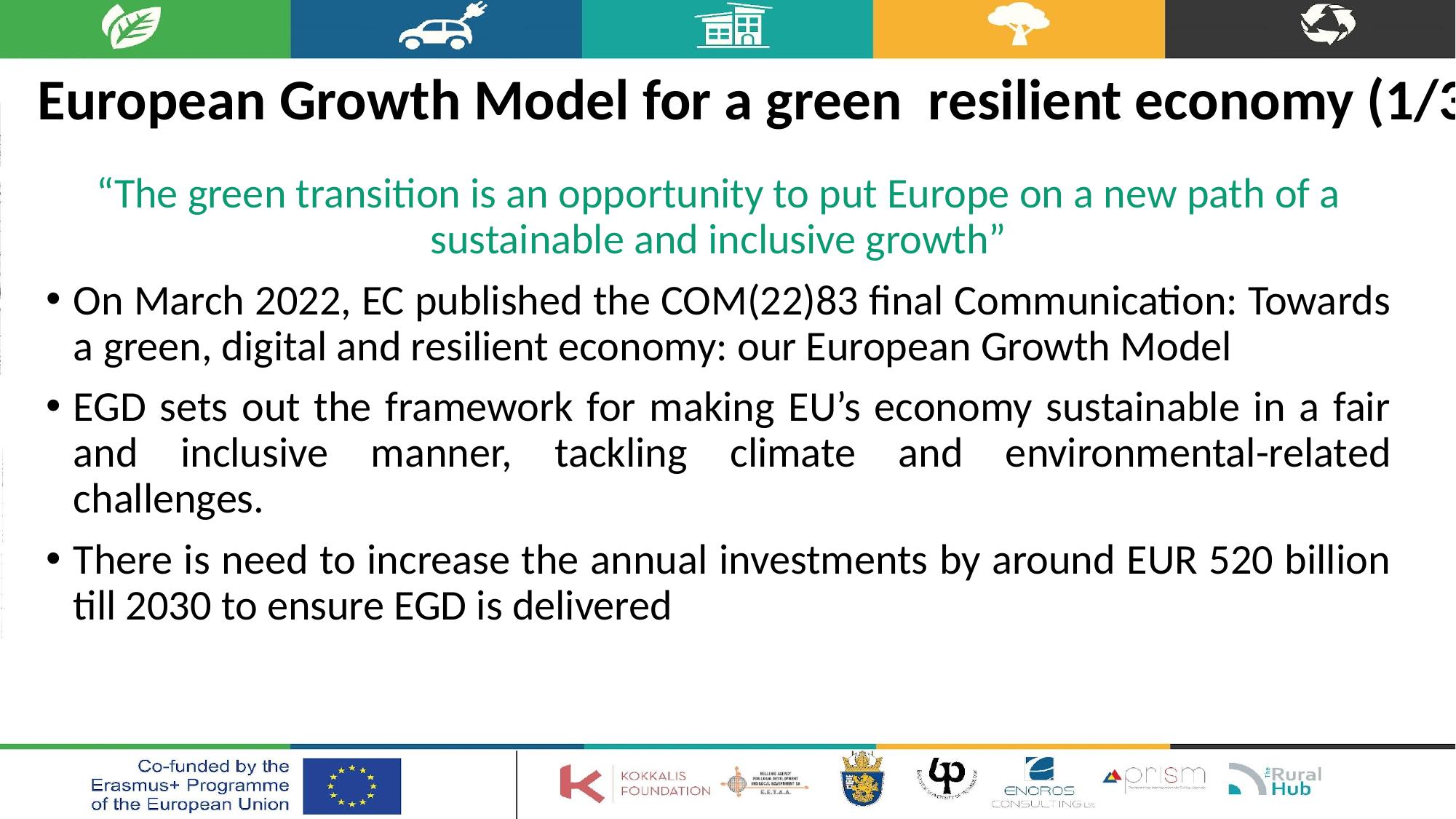

# European Growth Model for a green  resilient economy (1/3)
“The green transition is an opportunity to put Europe on a new path of a sustainable and inclusive growth”
On March 2022, EC published the COM(22)83 final Communication: Towards a green, digital and resilient economy: our European Growth Model
EGD sets out the framework for making EU’s economy sustainable in a fair and inclusive manner, tackling climate and environmental-related challenges.
There is need to increase the annual investments by around EUR 520 billion till 2030 to ensure EGD is delivered